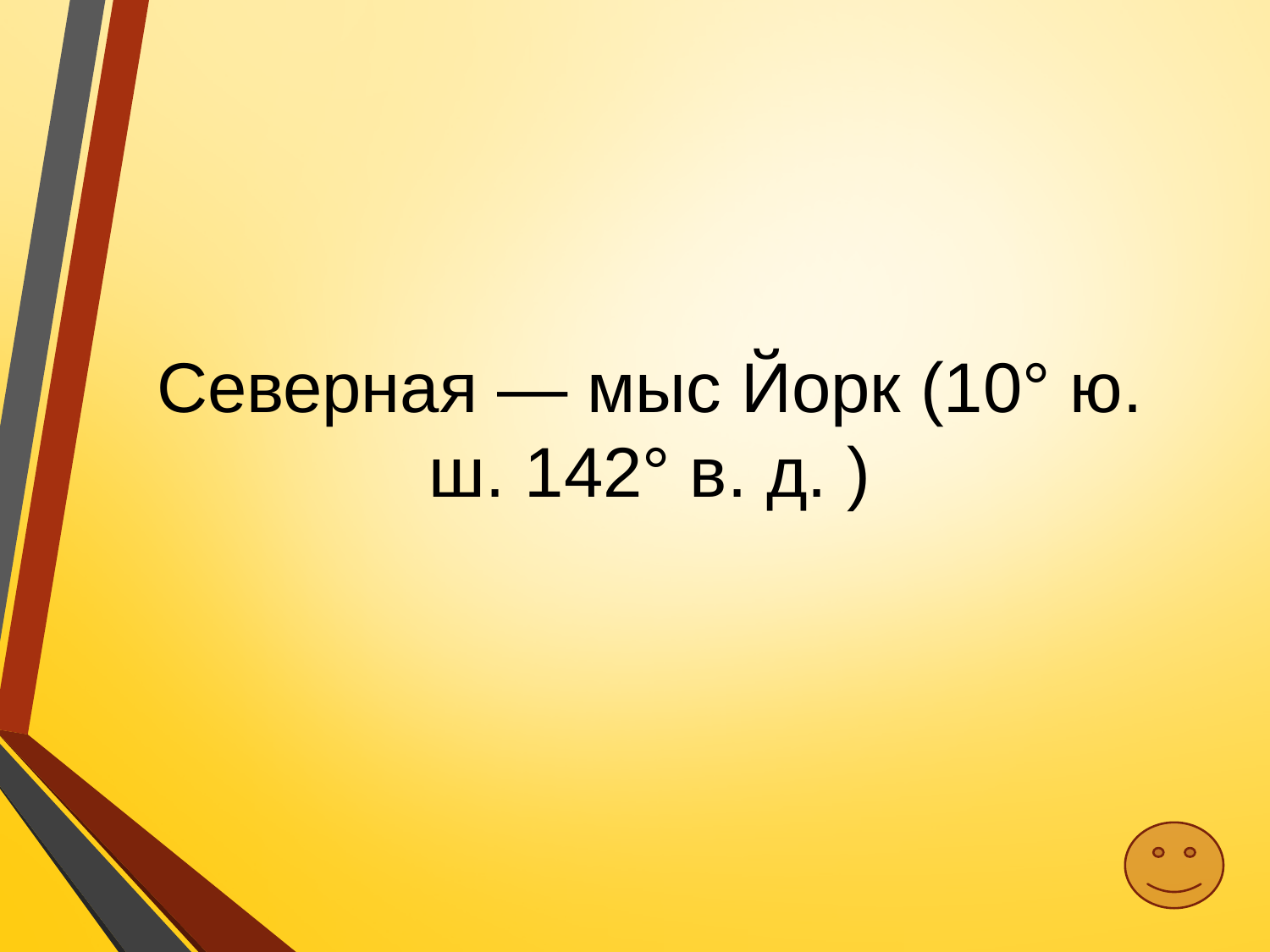

# Северная — мыс Йорк (10° ю. ш. 142° в. д. )